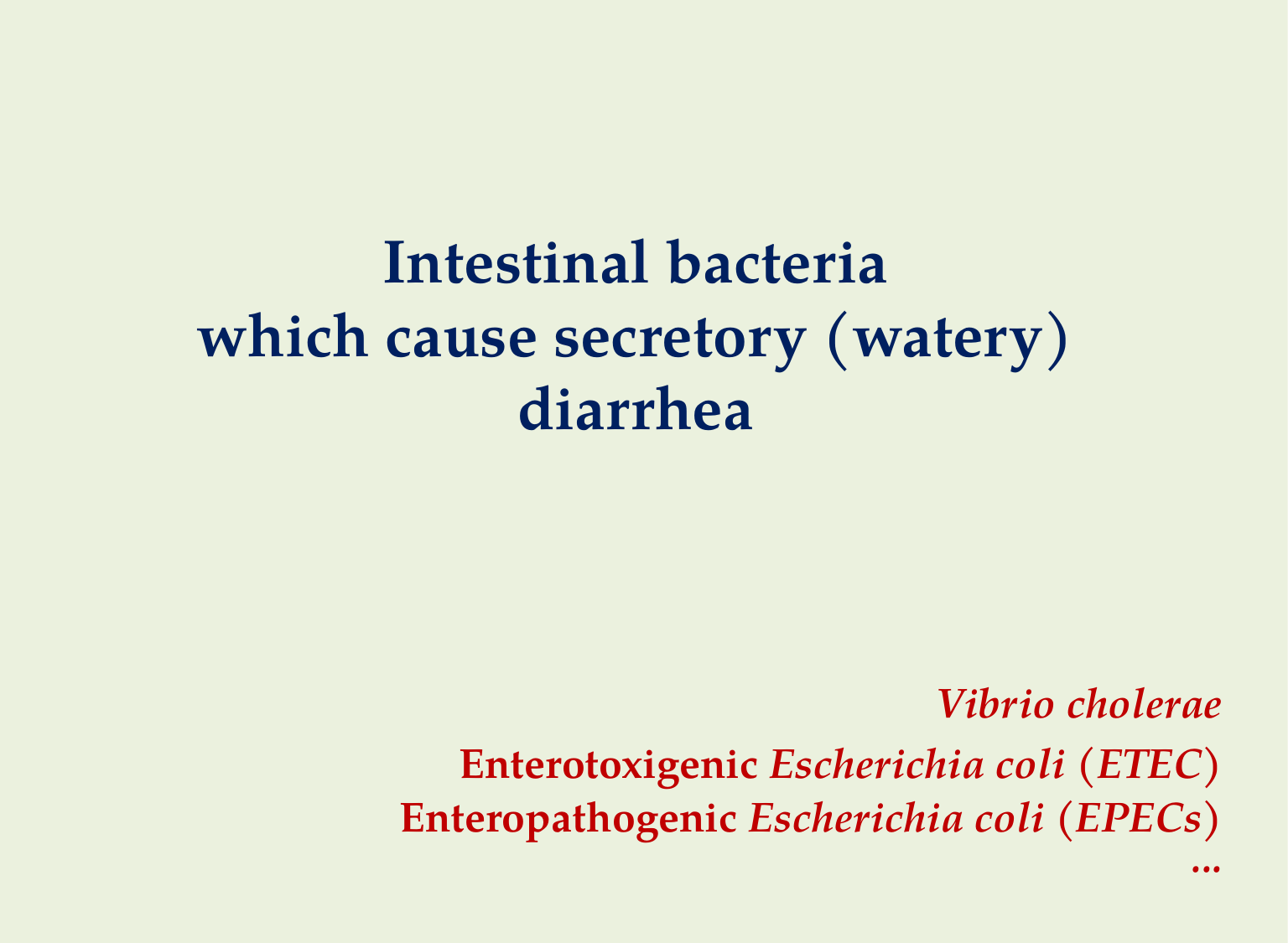

# Intestinal bacteria which cause secretory (watery) diarrhea
Vibrio cholerae

Enterotoxigenic Escherichia coli (ETEC)

Enteropathogenic Escherichia coli (EPECs)
...